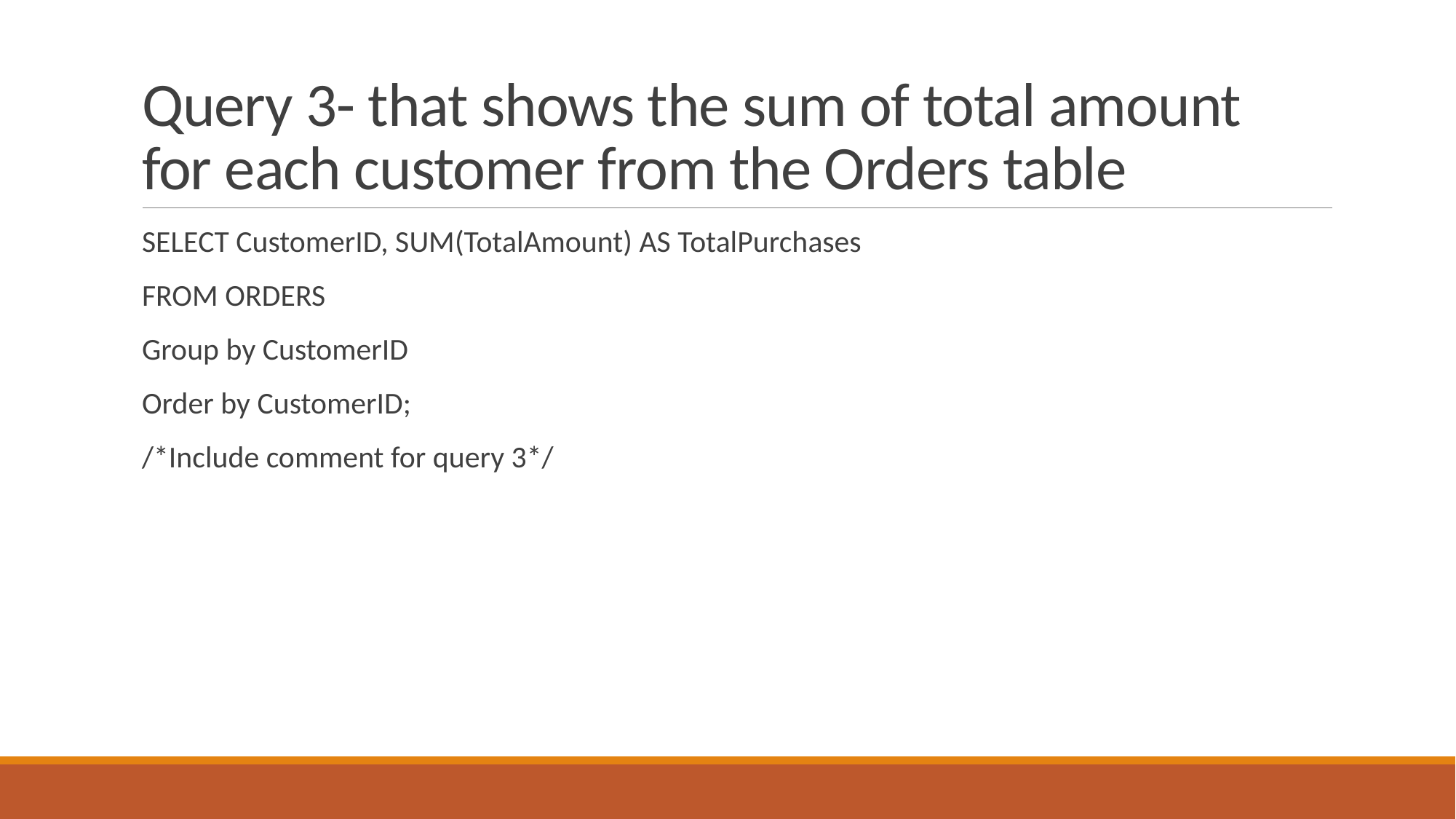

# Query 3- that shows the sum of total amount for each customer from the Orders table
SELECT CustomerID, SUM(TotalAmount) AS TotalPurchases
FROM ORDERS
Group by CustomerID
Order by CustomerID;
/*Include comment for query 3*/